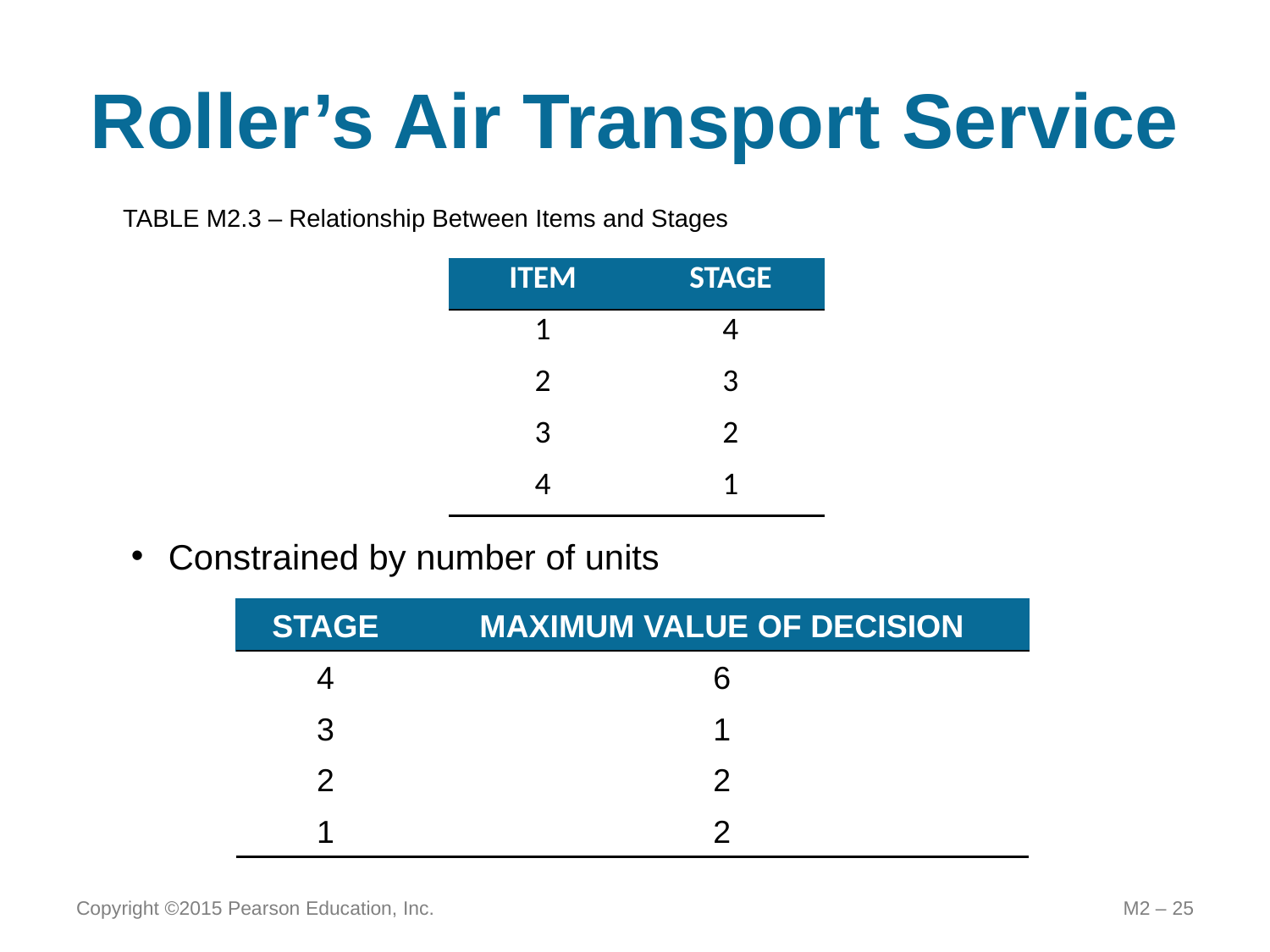

# Roller’s Air Transport Service
TABLE M2.3 – Relationship Between Items and Stages
| ITEM | STAGE |
| --- | --- |
| 1 | 4 |
| 2 | 3 |
| 3 | 2 |
| 4 | 1 |
Constrained by number of units
| STAGE | MAXIMUM VALUE OF DECISION |
| --- | --- |
| 4 | 6 |
| 3 | 1 |
| 2 | 2 |
| 1 | 2 |
Copyright ©2015 Pearson Education, Inc.
M2 – 25